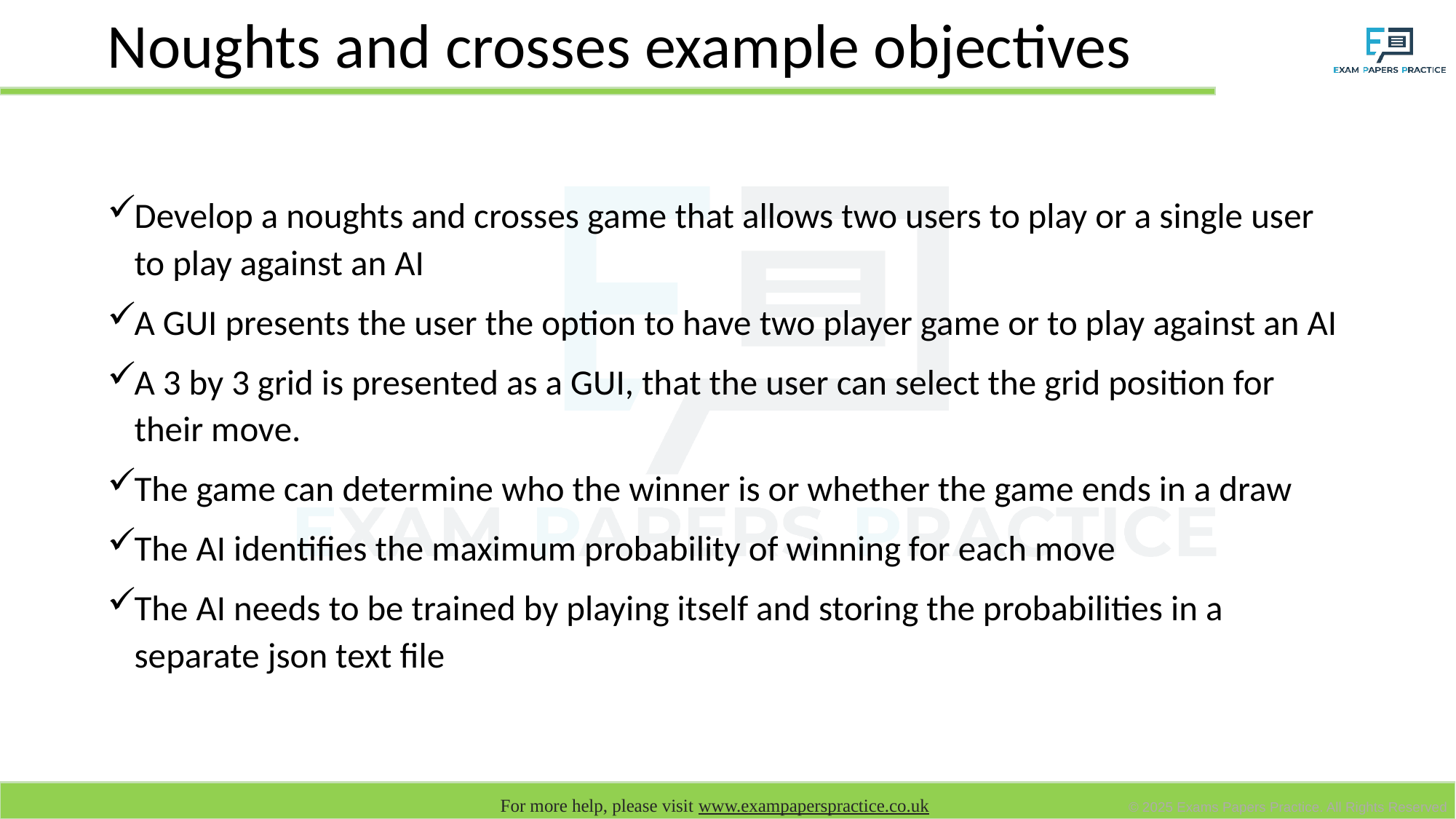

# Noughts and crosses example objectives
Develop a noughts and crosses game that allows two users to play or a single user to play against an AI
A GUI presents the user the option to have two player game or to play against an AI
A 3 by 3 grid is presented as a GUI, that the user can select the grid position for their move.
The game can determine who the winner is or whether the game ends in a draw
The AI identifies the maximum probability of winning for each move
The AI needs to be trained by playing itself and storing the probabilities in a separate json text file